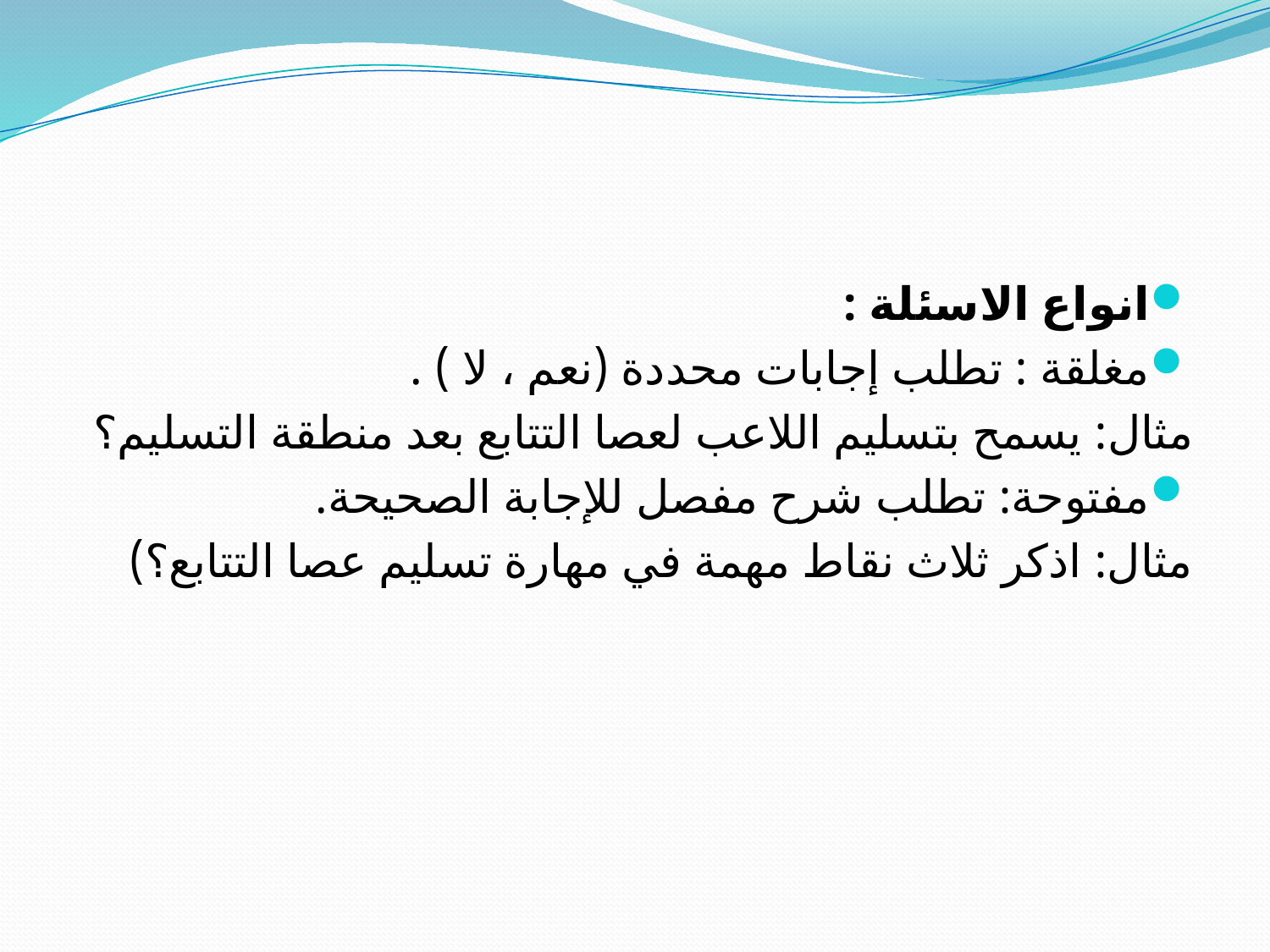

#
انواع الاسئلة :
مغلقة : تطلب إجابات محددة (نعم ، لا ) .
مثال: يسمح بتسليم اللاعب لعصا التتابع بعد منطقة التسليم؟
مفتوحة: تطلب شرح مفصل للإجابة الصحيحة.
مثال: اذكر ثلاث نقاط مهمة في مهارة تسليم عصا التتابع؟)